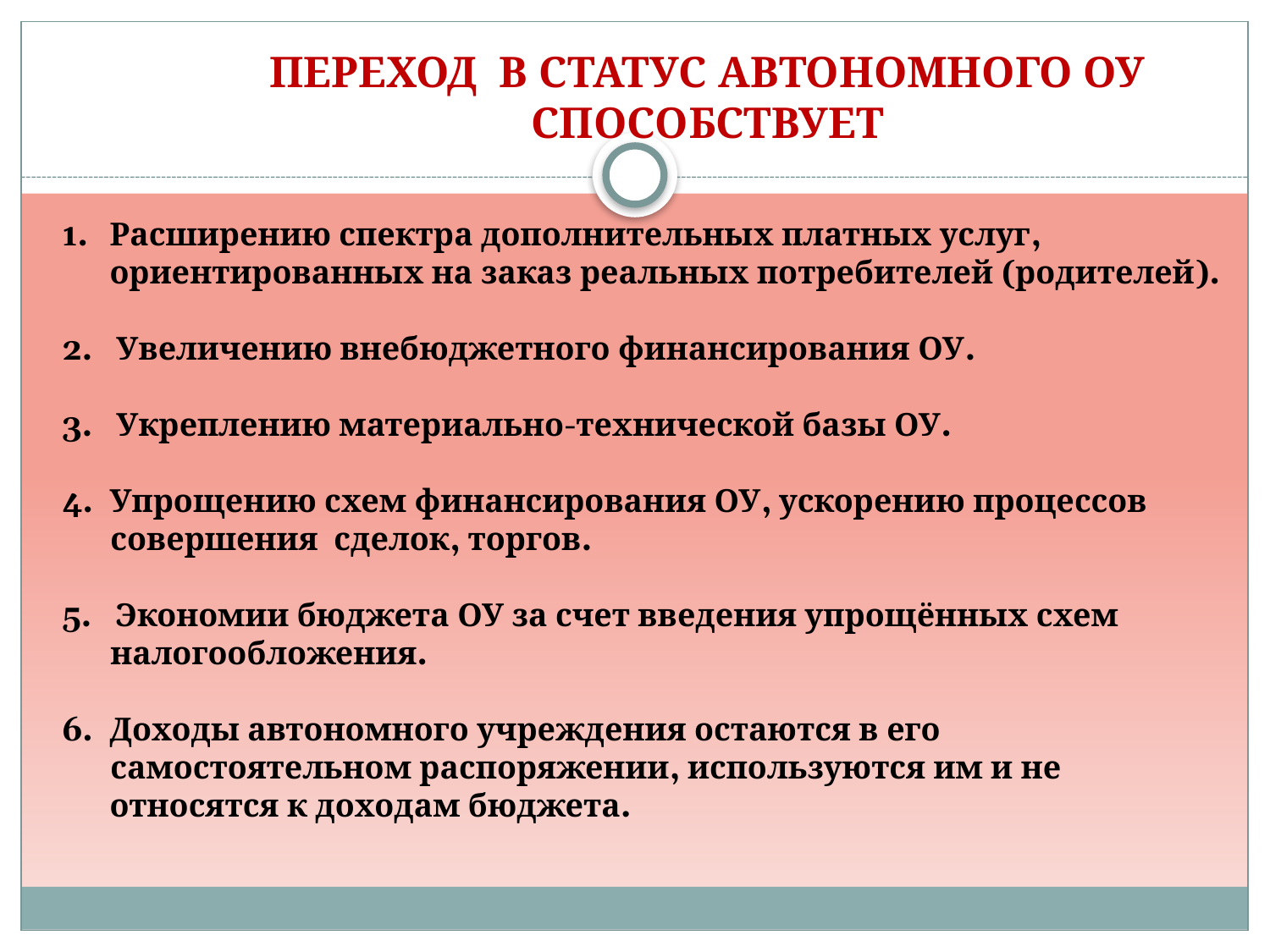

# ПЕРЕХОД  В СТАТУС АВТОНОМНОГО ОУ СПОСОБСТВУЕТ
Расширению спектра дополнительных платных услуг, ориентированных на заказ реальных потребителей (родителей).

2.   Увеличению внебюджетного финансирования ОУ.

3.   Укреплению материально-технической базы ОУ.

Упрощению схем финансирования ОУ, ускорению процессов
      совершения  сделок, торгов.

5.   Экономии бюджета ОУ за счет введения упрощённых схем
      налогообложения.

Доходы автономного учреждения остаются в его
      самостоятельном распоряжении, используются им и не относятся к доходам бюджета.